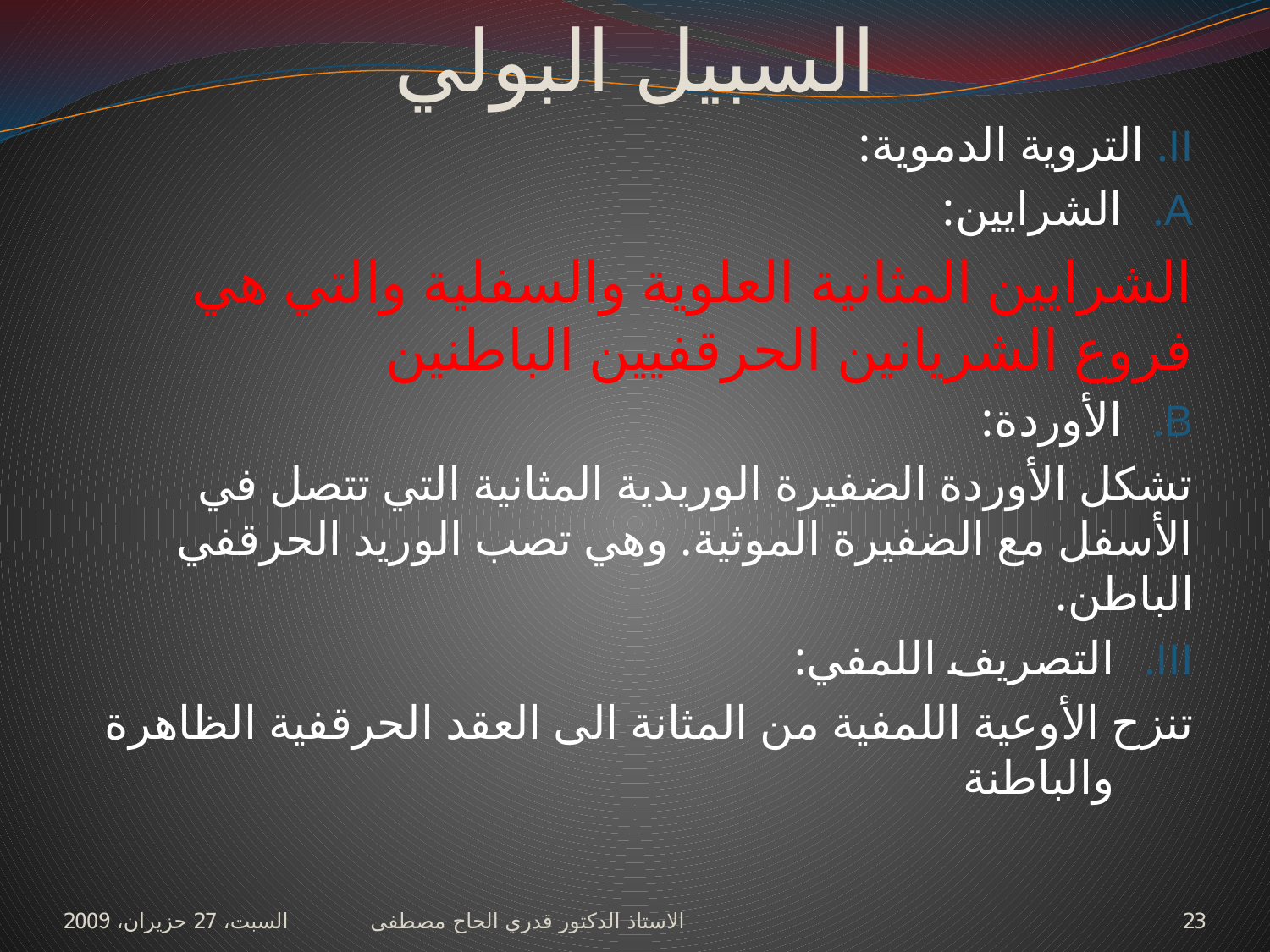

# السبيل البولي
 التروية الدموية:
الشرايين:
الشرايين المثانية العلوية والسفلية والتي هي فروع الشريانين الحرقفيين الباطنين
الأوردة:
تشكل الأوردة الضفيرة الوريدية المثانية التي تتصل في الأسفل مع الضفيرة الموثية. وهي تصب الوريد الحرقفي الباطن.
التصريف اللمفي:
تنزح الأوعية اللمفية من المثانة الى العقد الحرقفية الظاهرة والباطنة
السبت، 27 حزيران، 2009
الاستاذ الدكتور قدري الحاج مصطفى
23